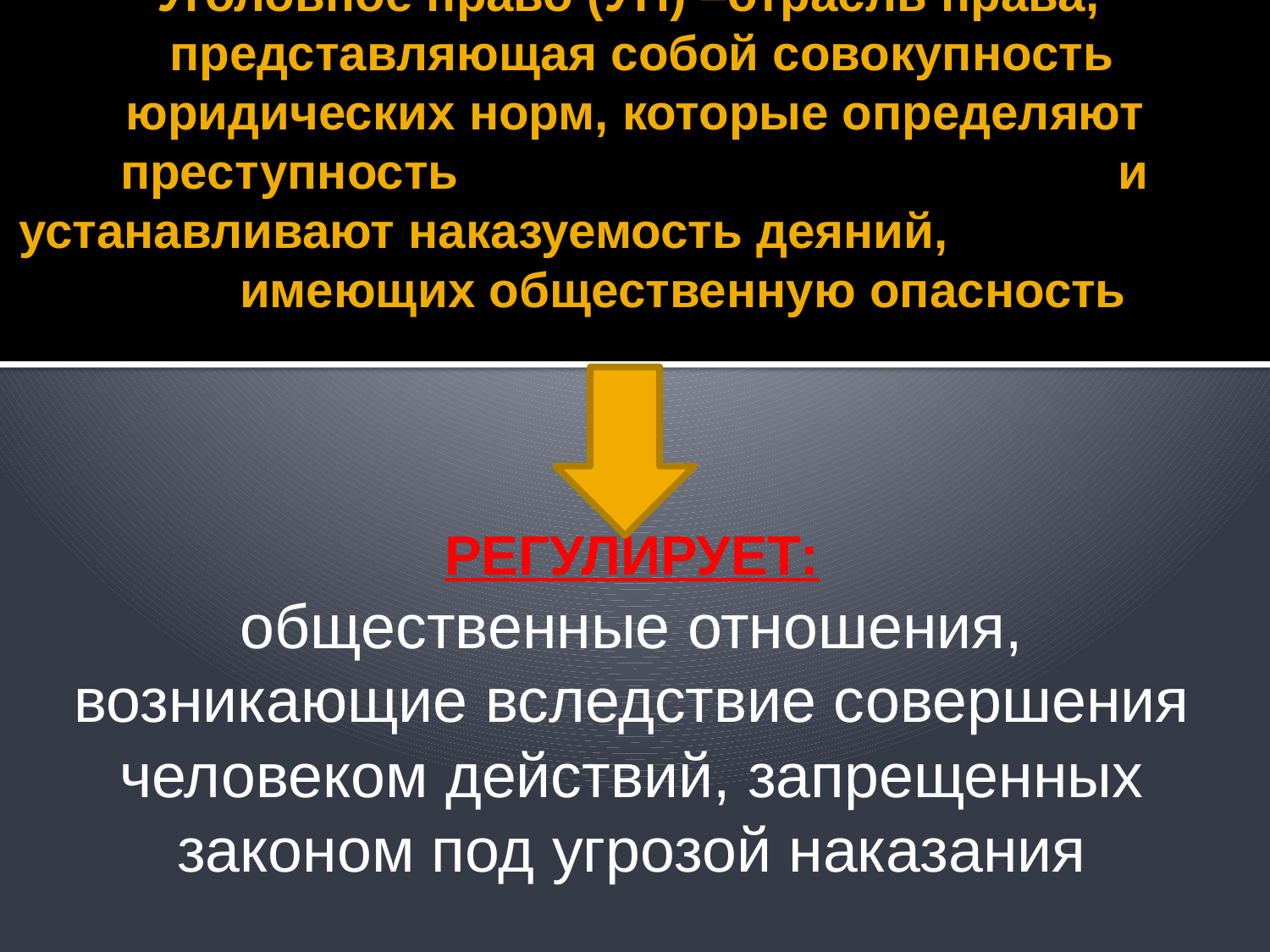

# Уголовное право (УП) –отрасль права, представляющая собой совокупность юридических норм, которые определяют преступность                                                и устанавливают наказуемость деяний,                              имеющих общественную опасность

РЕГУЛИРУЕТ:
общественные отношения, возникающие вследствие совершения человеком действий, запрещенных законом под угрозой наказания